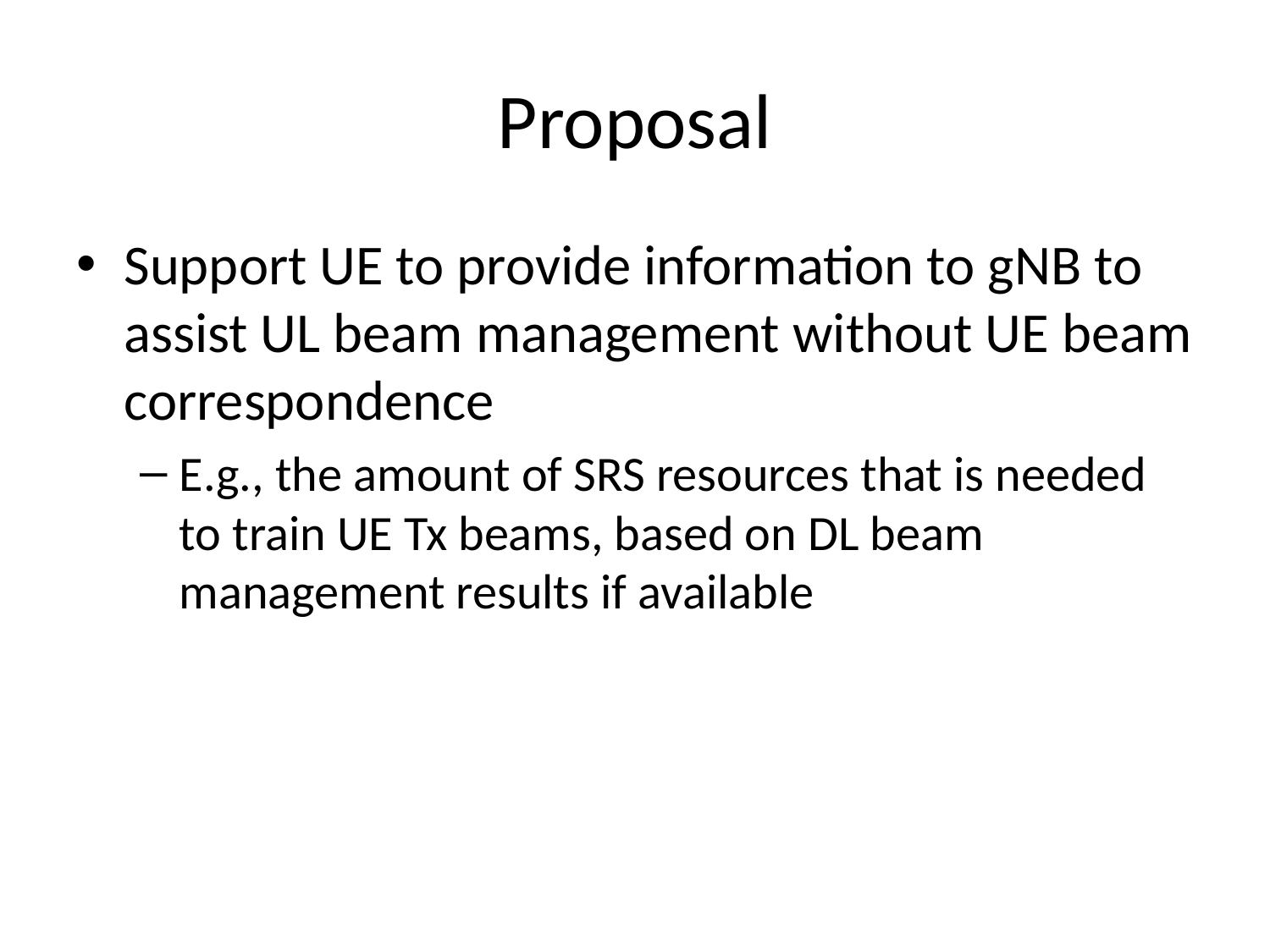

# Proposal
Support UE to provide information to gNB to assist UL beam management without UE beam correspondence
E.g., the amount of SRS resources that is needed to train UE Tx beams, based on DL beam management results if available